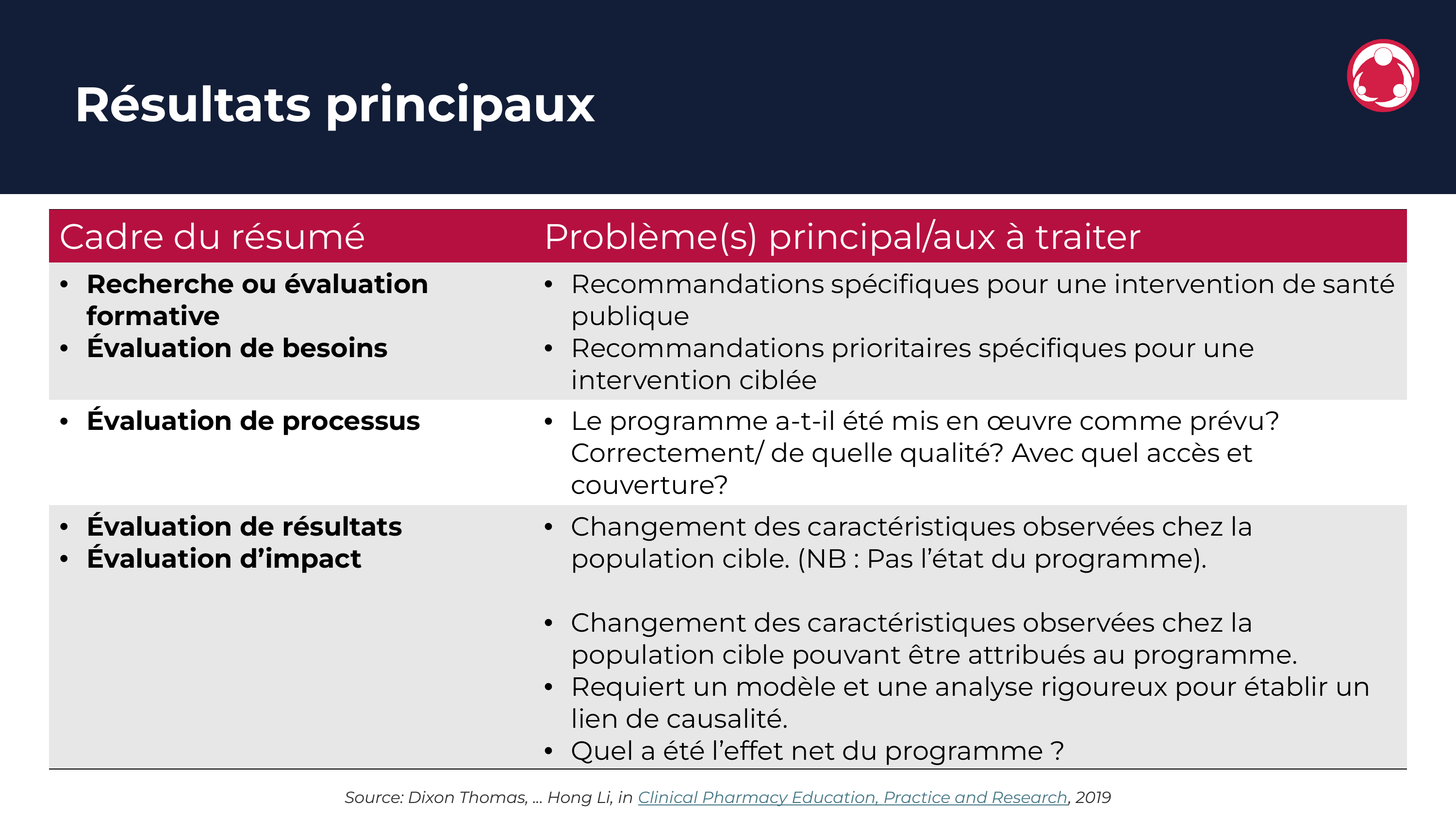

Résultats principaux
| Cadre du résumé | Problème(s) principal/aux à traiter |
| --- | --- |
| Recherche ou évaluation formative Évaluation de besoins | Recommandations spécifiques pour une intervention de santé publique Recommandations prioritaires spécifiques pour une intervention ciblée |
| Évaluation de processus | Le programme a-t-il été mis en œuvre comme prévu? Correctement/ de quelle qualité? Avec quel accès et couverture? |
| Évaluation de résultats Évaluation d’impact | Changement des caractéristiques observées chez la population cible. (NB : Pas l’état du programme). Changement des caractéristiques observées chez la population cible pouvant être attribués au programme. Requiert un modèle et une analyse rigoureux pour établir un lien de causalité. Quel a été l’effet net du programme ? |
Source: Dixon Thomas, ... Hong Li, in Clinical Pharmacy Education, Practice and Research, 2019